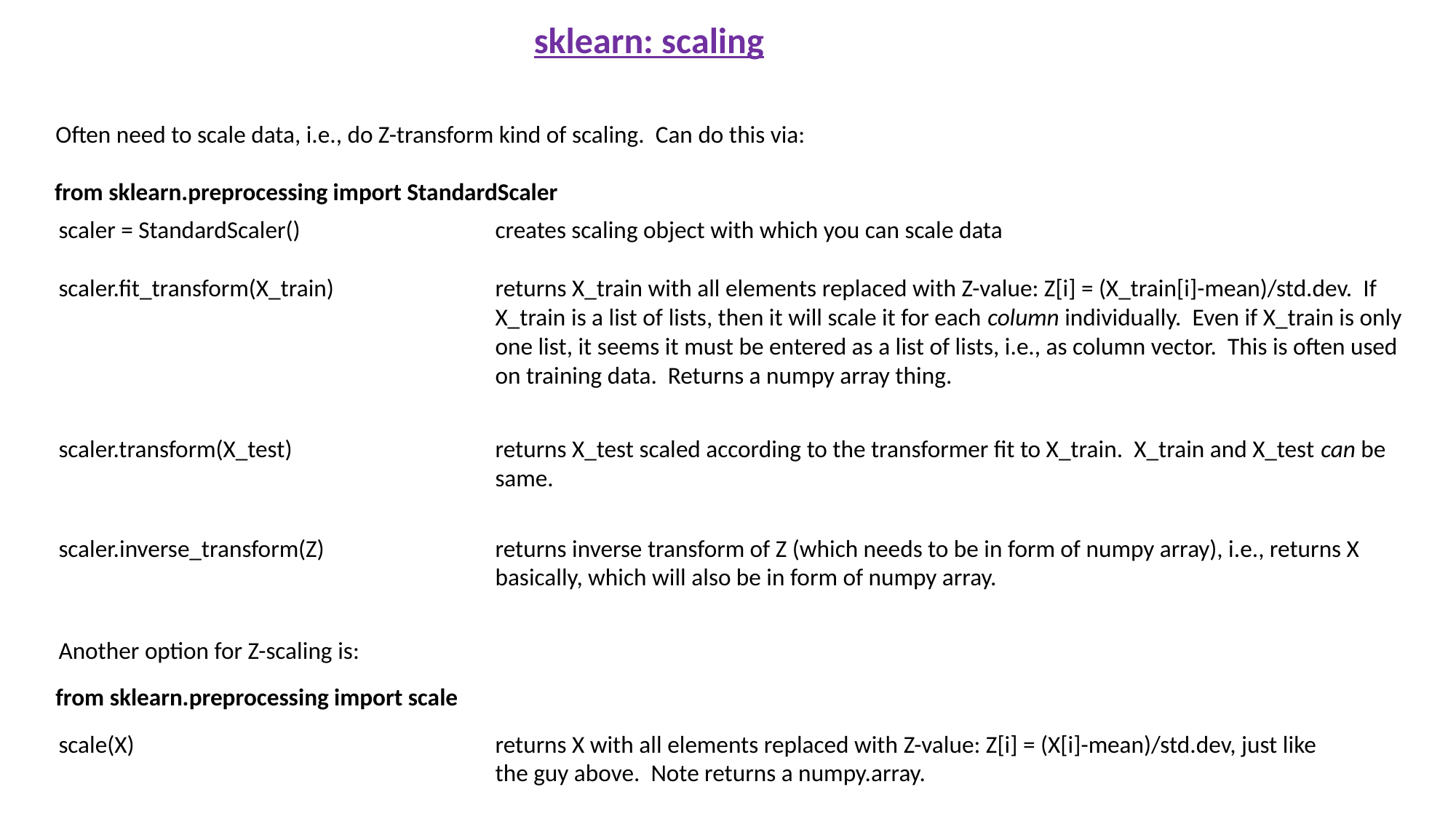

sklearn: scaling
Often need to scale data, i.e., do Z-transform kind of scaling.  Can do this via:
from sklearn.preprocessing import StandardScaler
scaler = StandardScaler()		creates scaling object with which you can scale data
scaler.fit_transform(X_train)		returns X_train with all elements replaced with Z-value: Z[i] = (X_train[i]-mean)/std.dev.  If
				X_train is a list of lists, then it will scale it for each column individually.  Even if X_train is only
				one list, it seems it must be entered as a list of lists, i.e., as column vector.  This is often used
				on training data.  Returns a numpy array thing.
scaler.transform(X_test)		returns X_test scaled according to the transformer fit to X_train.  X_train and X_test can be
				same.
scaler.inverse_transform(Z)		returns inverse transform of Z (which needs to be in form of numpy array), i.e., returns X
				basically, which will also be in form of numpy array.
Another option for Z-scaling is:
from sklearn.preprocessing import scale
scale(X)				returns X with all elements replaced with Z-value: Z[i] = (X[i]-mean)/std.dev, just like 				the guy above.  Note returns a numpy.array.